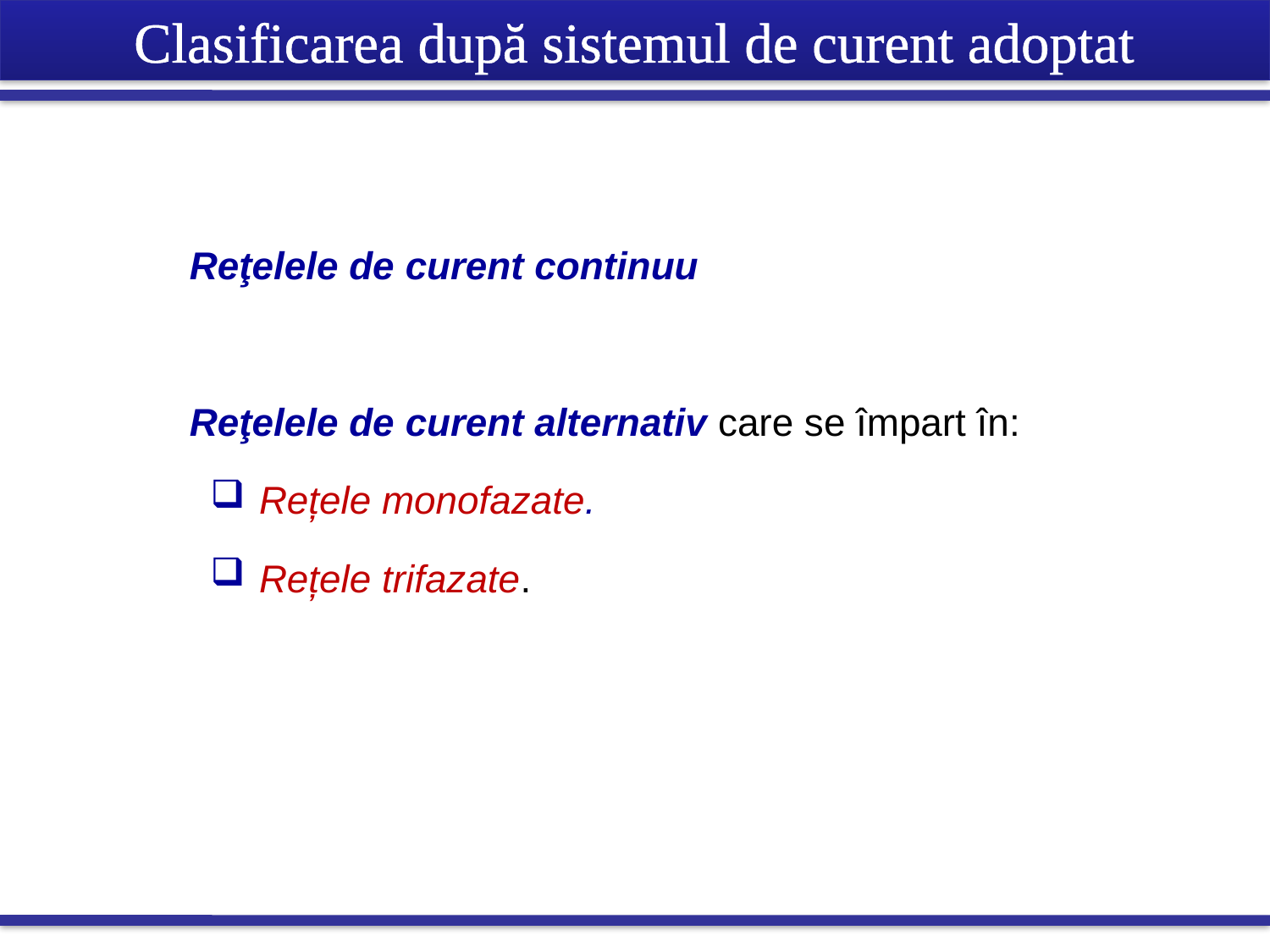

Clasificarea după sistemul de curent adoptat

Reţelele de curent continuu

Reţelele de curent alternativ care se împart în:
Rețele monofazate.
Rețele trifazate.